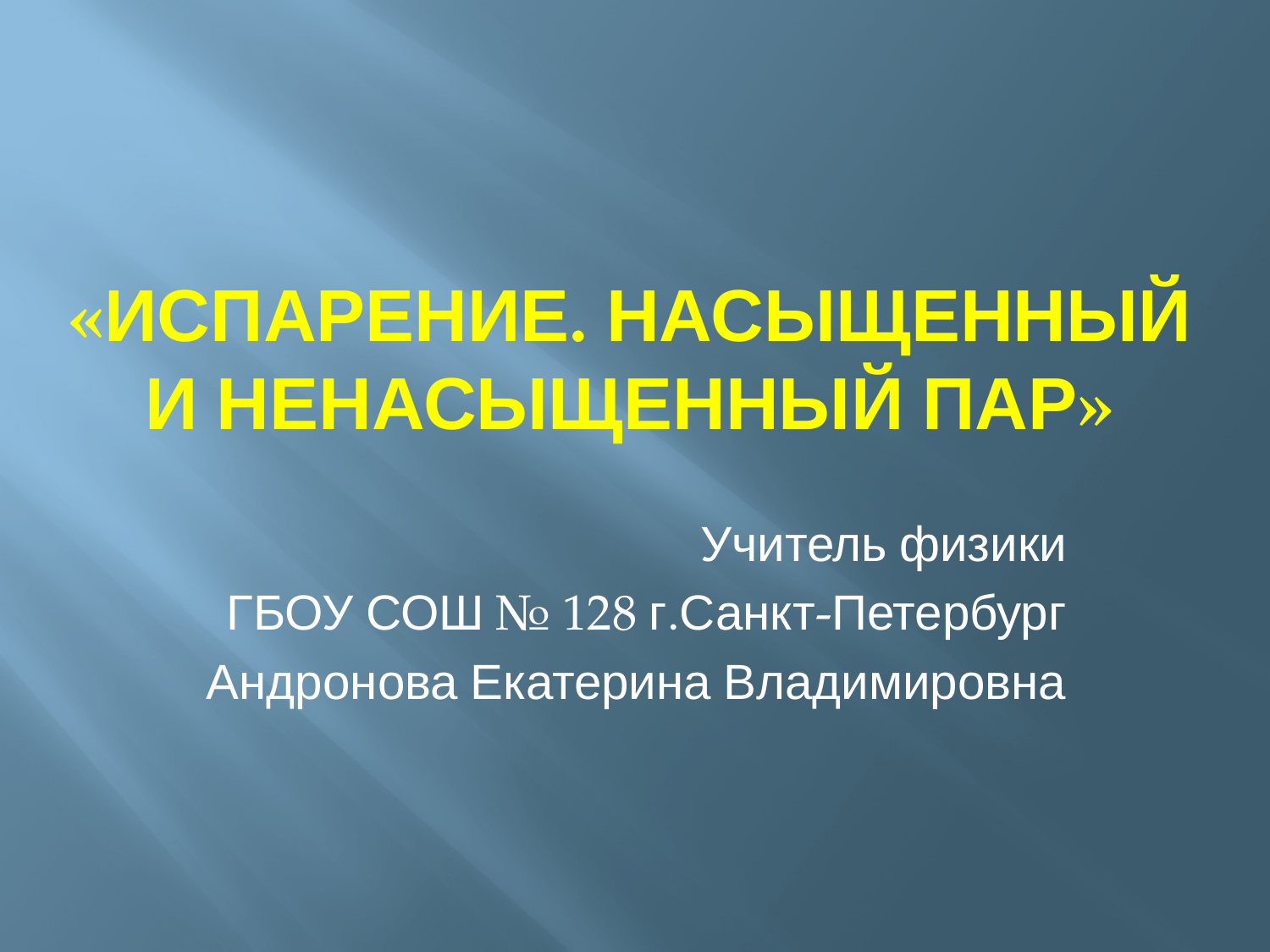

# «Испарение. Насыщенный и ненасыщенный пар»
Учитель физики
ГБОУ СОШ № 128 г.Санкт-Петербург
Андронова Екатерина Владимировна